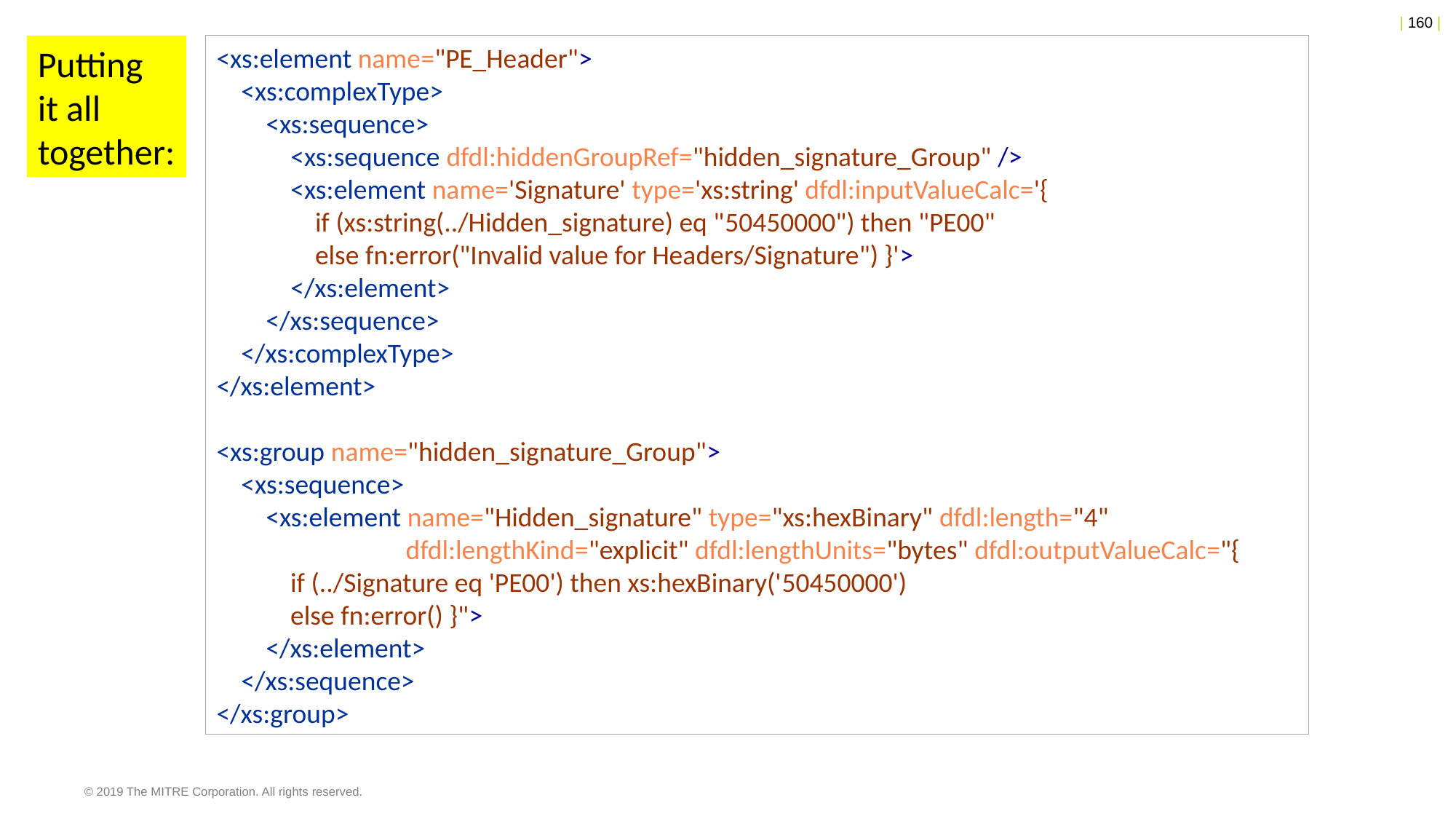

Putting
it all
together:
<xs:element name="PE_Header">
    <xs:complexType>
        <xs:sequence>
            <xs:sequence dfdl:hiddenGroupRef="hidden_signature_Group" />
            <xs:element name='Signature' type='xs:string' dfdl:inputValueCalc='{
                if (xs:string(../Hidden_signature) eq "50450000") then "PE00"
                else fn:error("Invalid value for Headers/Signature") }'>
            </xs:element>
        </xs:sequence>
    </xs:complexType>
</xs:element>
<xs:group name="hidden_signature_Group">
    <xs:sequence>
        <xs:element name="Hidden_signature" type="xs:hexBinary" dfdl:length="4"
 	             dfdl:lengthKind="explicit" dfdl:lengthUnits="bytes" dfdl:outputValueCalc="{
            if (../Signature eq 'PE00') then xs:hexBinary('50450000')
            else fn:error() }">
        </xs:element>
    </xs:sequence>
</xs:group>
© 2019 The MITRE Corporation. All rights reserved.